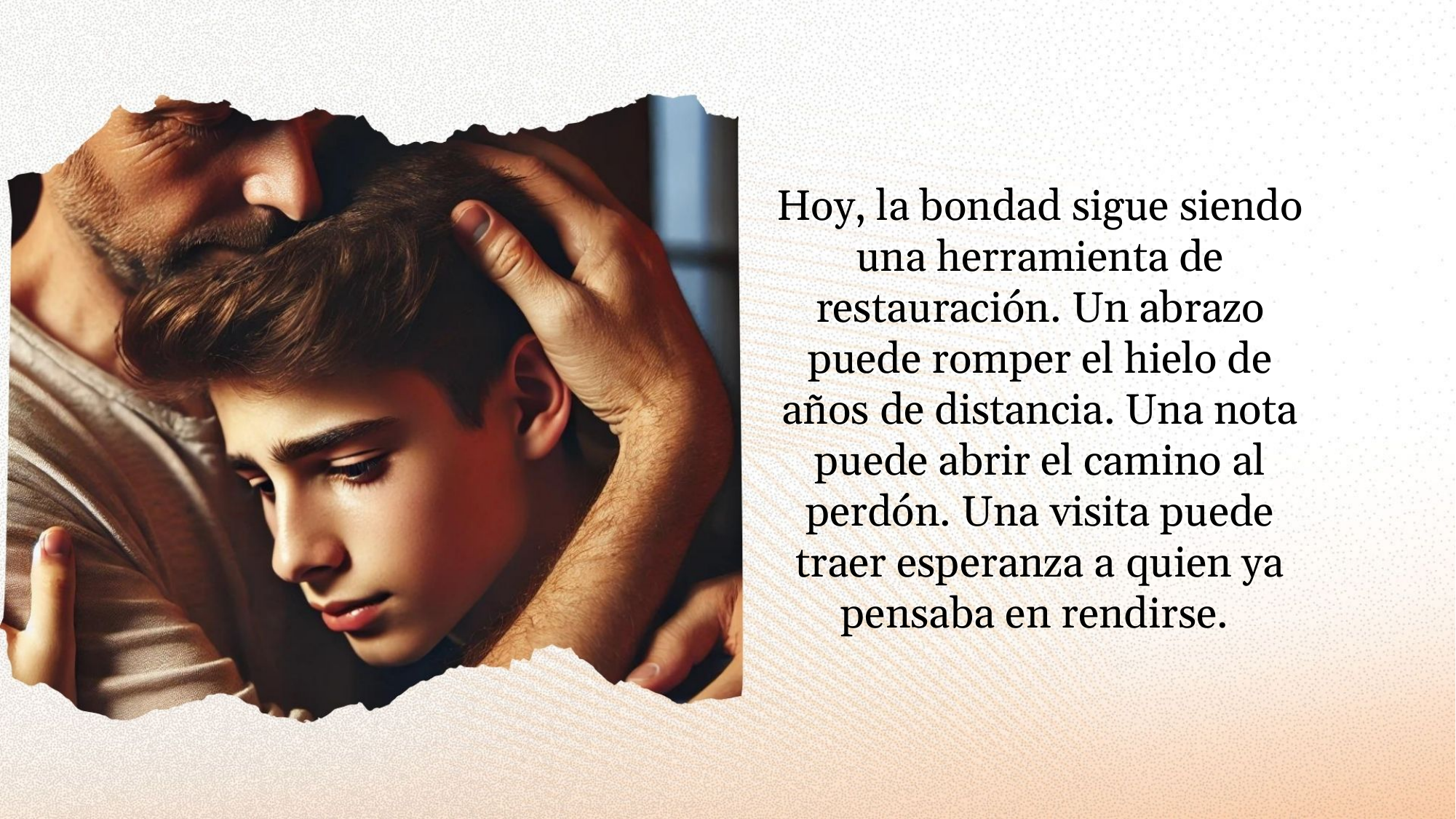

Hoy, la bondad sigue siendo una herramienta de restauración. Un abrazo puede romper el hielo de años de distancia. Una nota puede abrir el camino al perdón. Una visita puede traer esperanza a quien ya pensaba en rendirse.